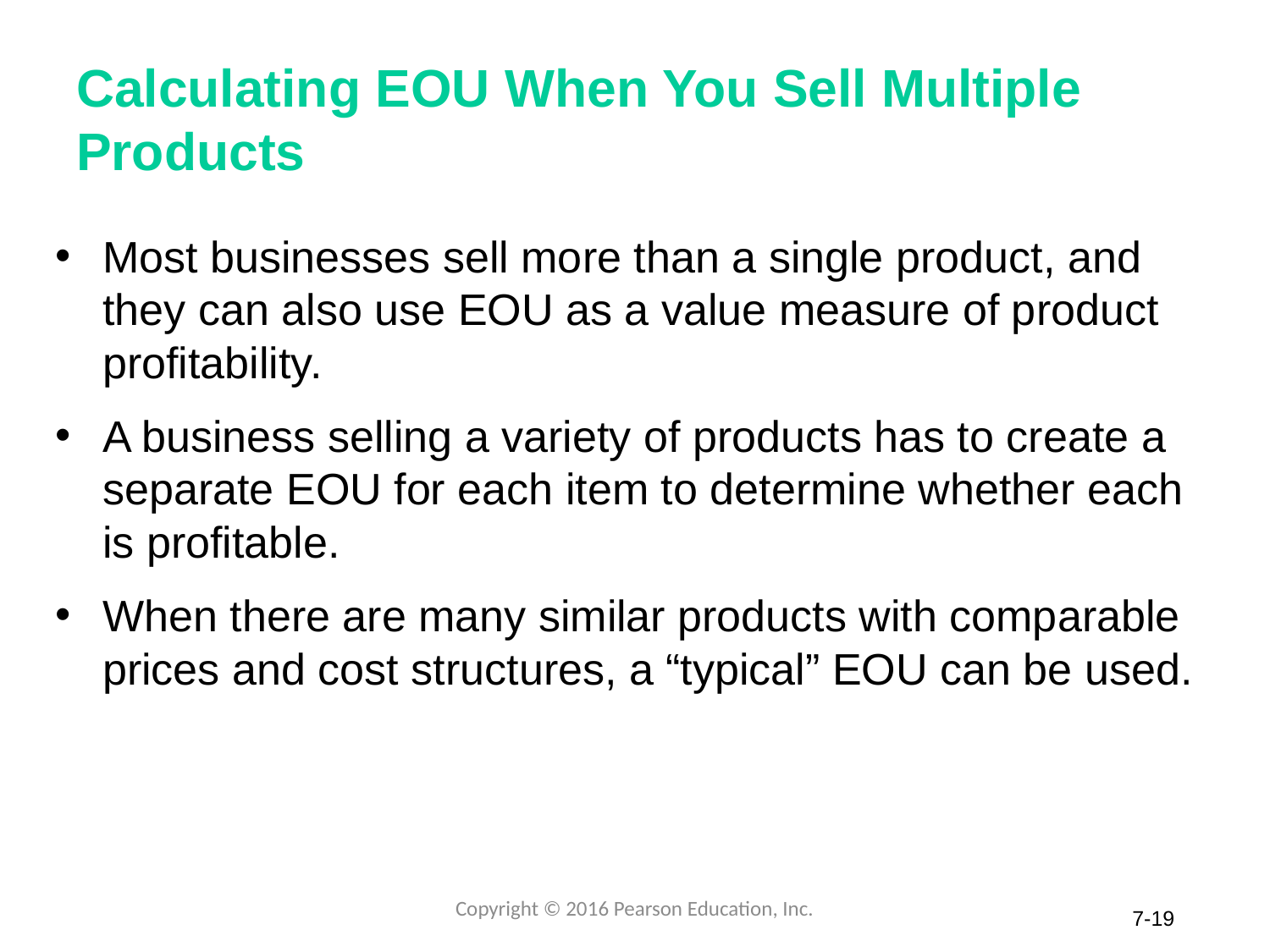

# Calculating EOU When You Sell Multiple Products
Most businesses sell more than a single product, and they can also use EOU as a value measure of product profitability.

A business selling a variety of products has to create a separate EOU for each item to determine whether each is profitable.

When there are many similar products with comparable prices and cost structures, a “typical” EOU can be used.
Copyright © 2016 Pearson Education, Inc.